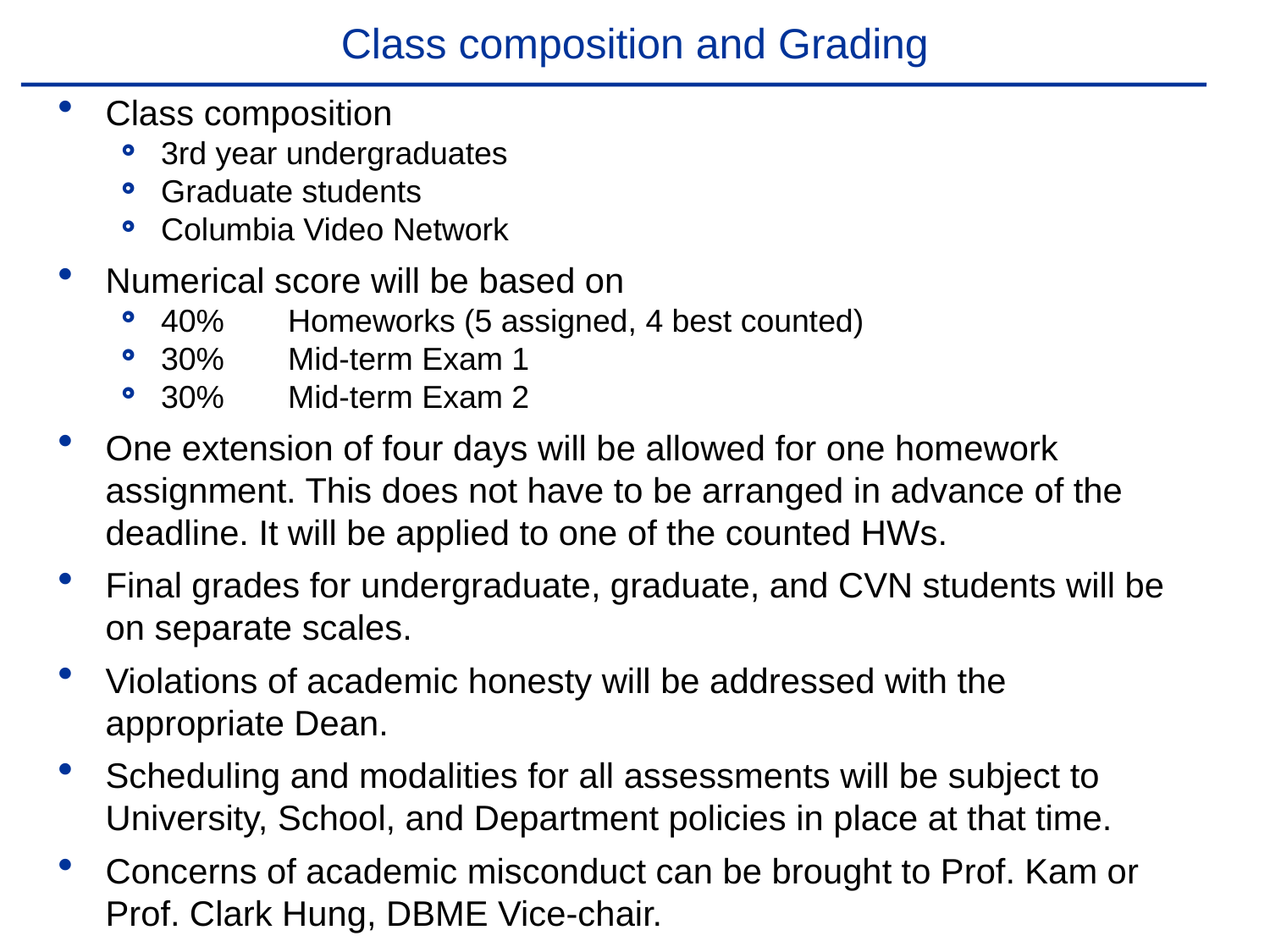

# Class composition and Grading

Class composition
3rd year undergraduates
Graduate students
Columbia Video Network
Numerical score will be based on
40%	Homeworks (5 assigned, 4 best counted)
30%	Mid-term Exam 1
30%	Mid-term Exam 2
One extension of four days will be allowed for one homework assignment. This does not have to be arranged in advance of the deadline. It will be applied to one of the counted HWs.
Final grades for undergraduate, graduate, and CVN students will be on separate scales.
Violations of academic honesty will be addressed with the appropriate Dean.
Scheduling and modalities for all assessments will be subject to University, School, and Department policies in place at that time.
Concerns of academic misconduct can be brought to Prof. Kam or Prof. Clark Hung, DBME Vice-chair.